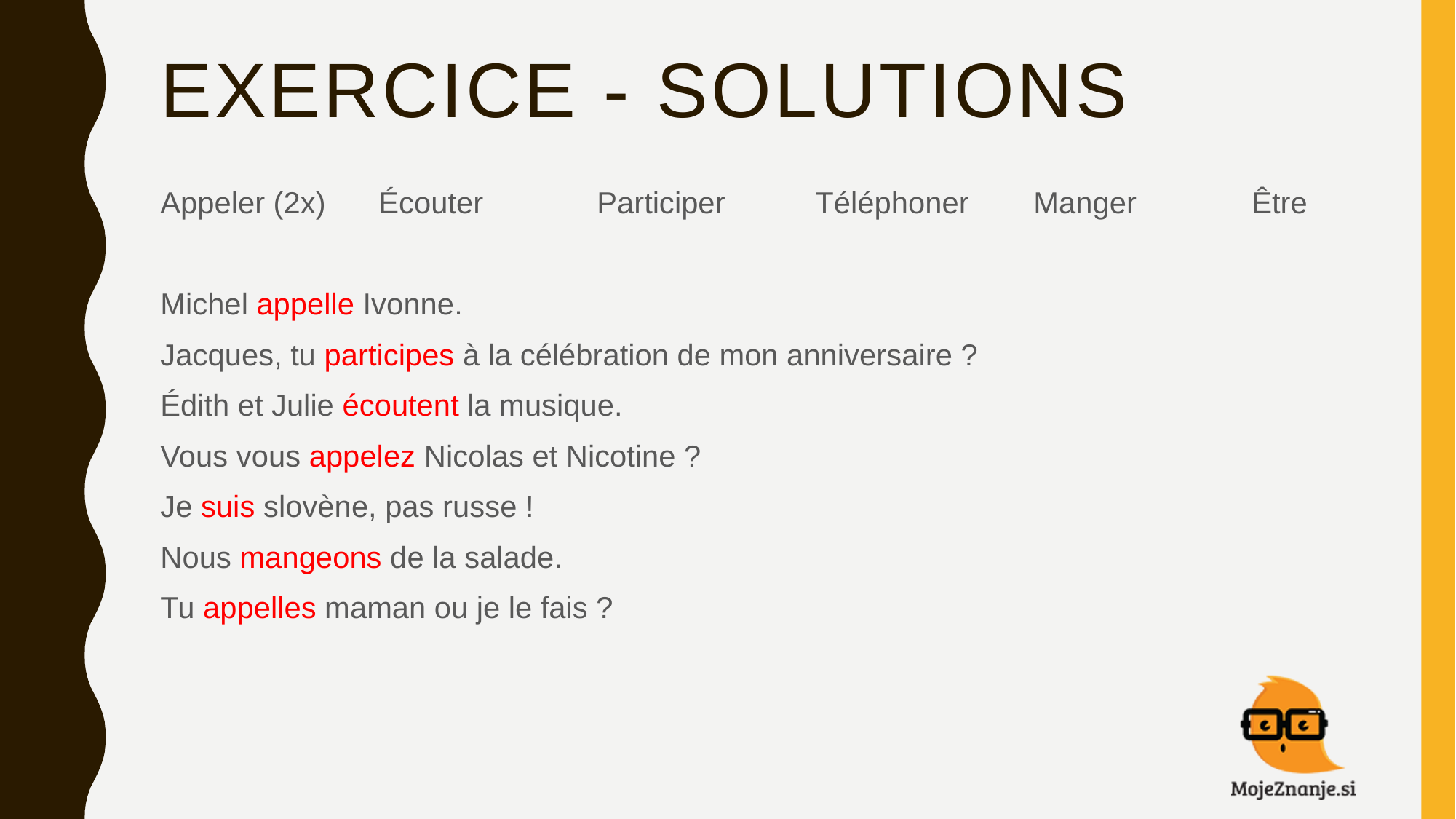

# Exercice - solutions
Appeler (2x)	Écouter		Participer	Téléphoner	Manger		Être

Michel appelle Ivonne.
Jacques, tu participes à la célébration de mon anniversaire ?
Édith et Julie écoutent la musique.
Vous vous appelez Nicolas et Nicotine ?
Je suis slovène, pas russe !
Nous mangeons de la salade.
Tu appelles maman ou je le fais ?